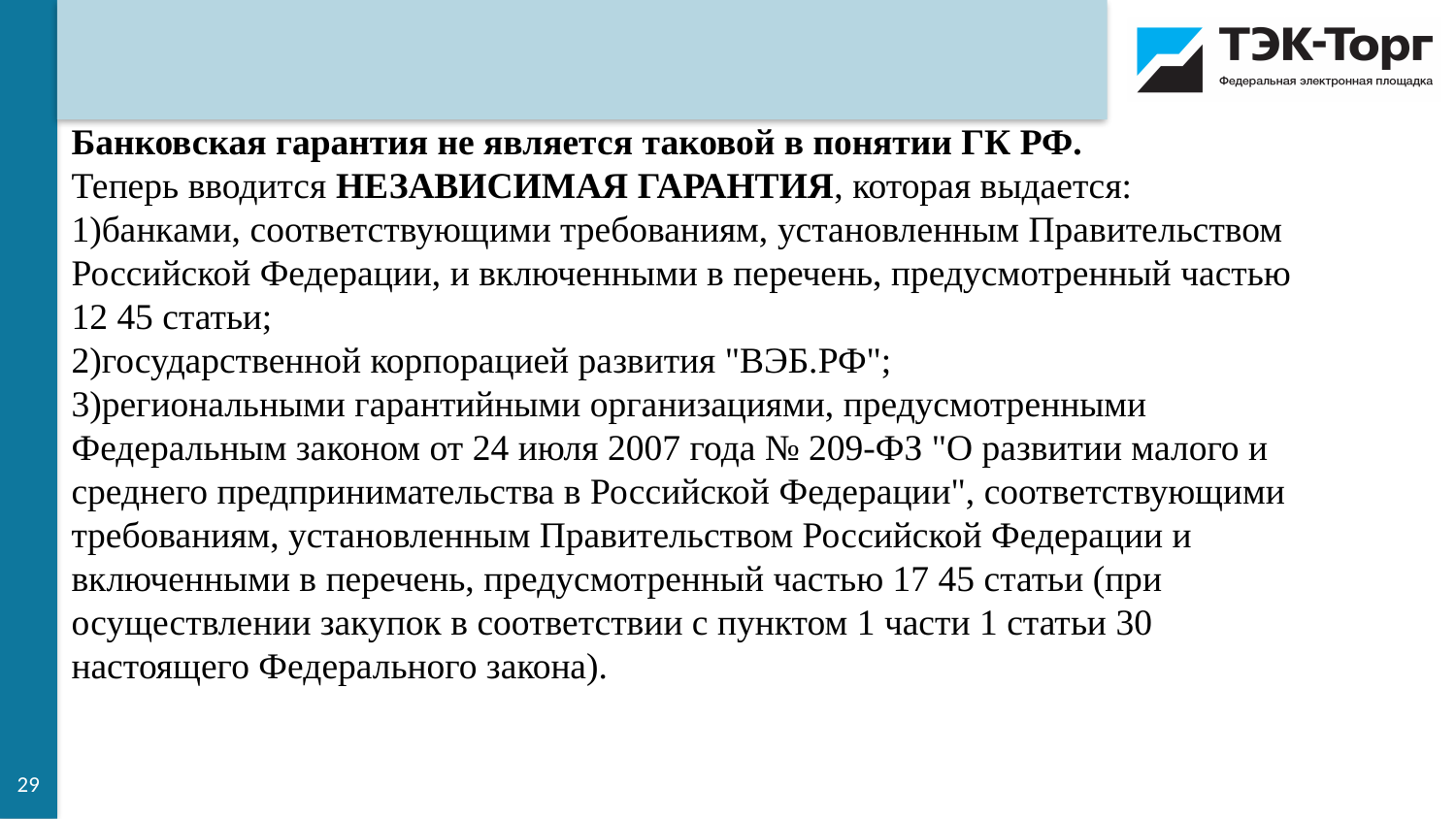

Банковская гарантия не является таковой в понятии ГК РФ.
Теперь вводится НЕЗАВИСИМАЯ ГАРАНТИЯ, которая выдается:
1)банками, соответствующими требованиям, установленным Правительством Российской Федерации, и включенными в перечень, предусмотренный частью 12 45 статьи;
2)государственной корпорацией развития "ВЭБ.РФ";
3)региональными гарантийными организациями, предусмотренными Федеральным законом от 24 июля 2007 года № 209-ФЗ "О развитии малого и среднего предпринимательства в Российской Федерации", соответствующими требованиям, установленным Правительством Российской Федерации и включенными в перечень, предусмотренный частью 17 45 статьи (при осуществлении закупок в соответствии с пунктом 1 части 1 статьи 30 настоящего Федерального закона).
29